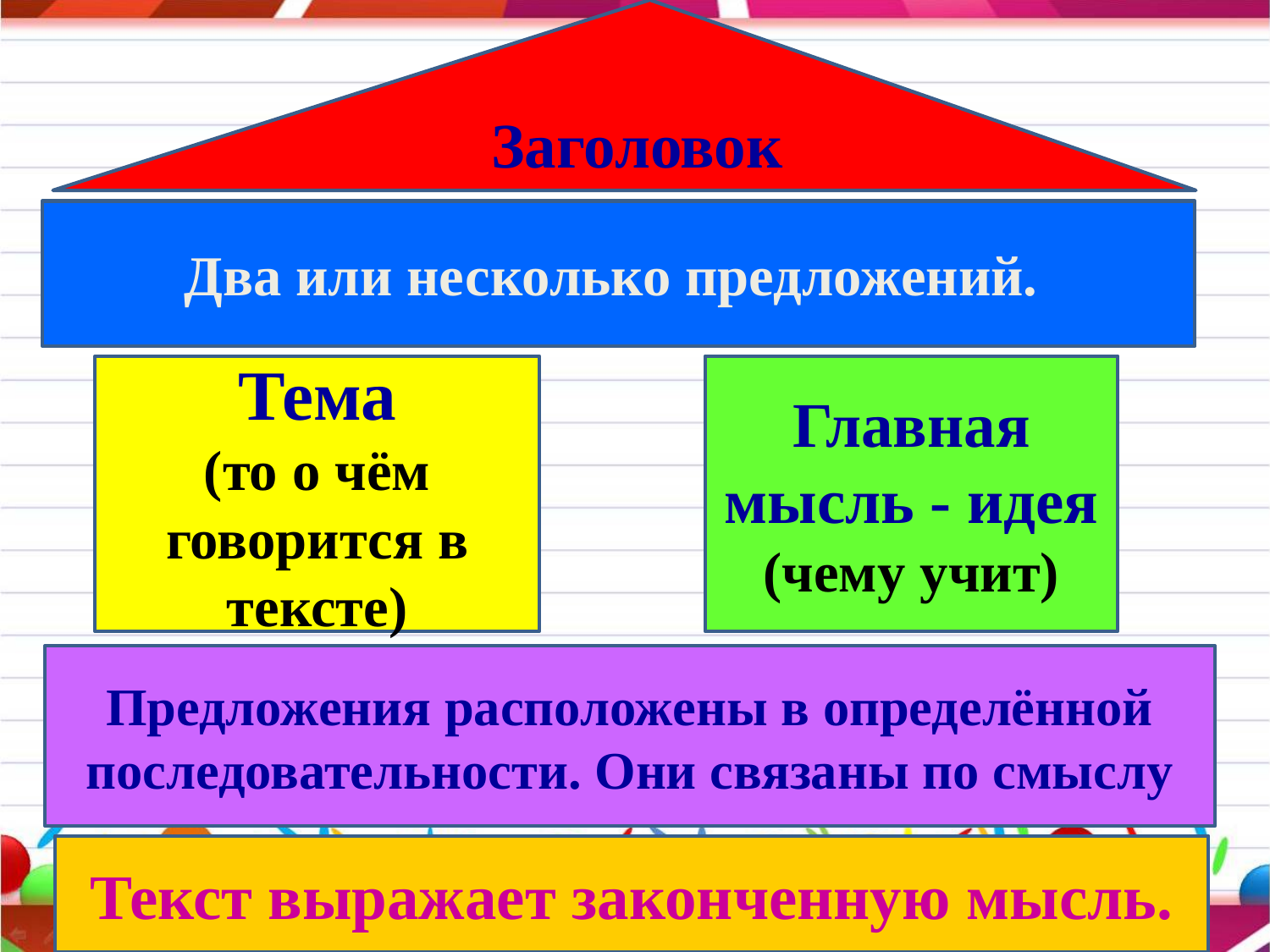

Заголовок
Два или несколько предложений.
Тема
(то о чём говорится в тексте)
Главная мысль - идея
(чему учит)
Предложения расположены в определённой последовательности. Они связаны по смыслу
Текст выражает законченную мысль.